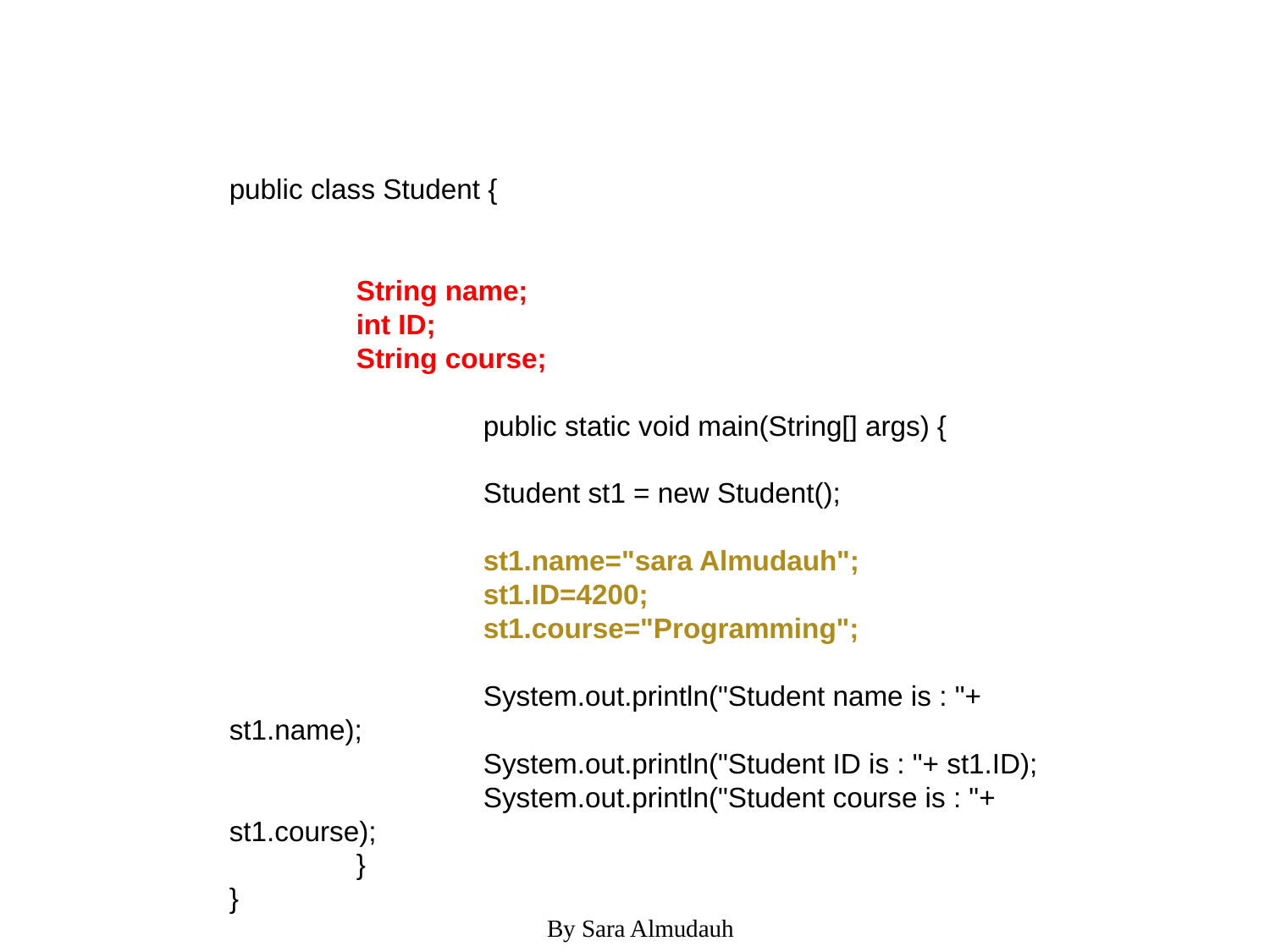

public class Student {

	String name;
	int ID;
	String course;

		public static void main(String[] args) {

		Student st1 = new Student();

		st1.name="sara Almudauh";
		st1.ID=4200;
		st1.course="Programming";

		System.out.println("Student name is : "+ st1.name);
		System.out.println("Student ID is : "+ st1.ID);
		System.out.println("Student course is : "+ st1.course);
	}
}
By Sara Almudauh